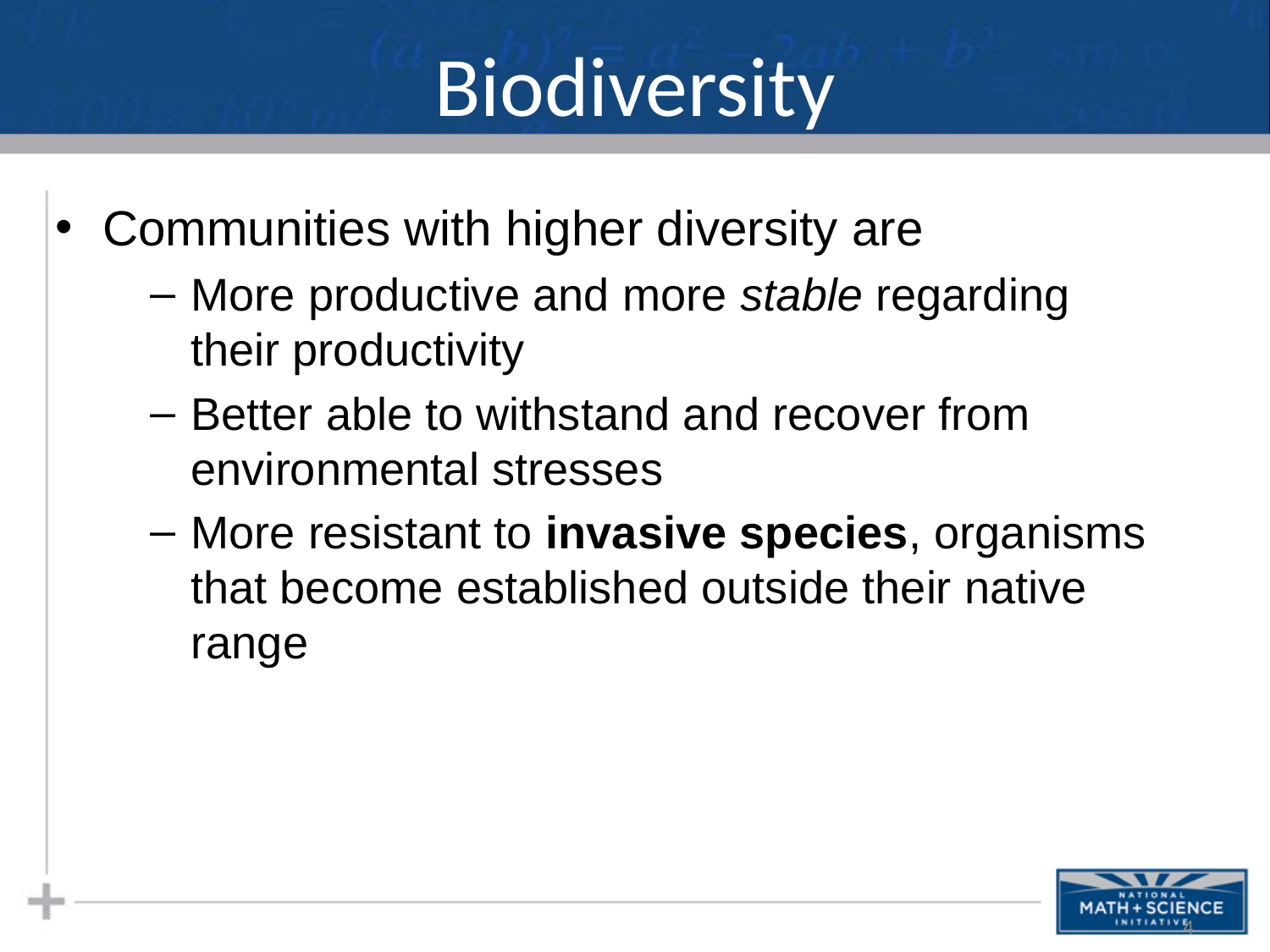

# Biodiversity
Communities with higher diversity are
More productive and more stable regarding their productivity
Better able to withstand and recover from environmental stresses
More resistant to invasive species, organisms that become established outside their native range

4